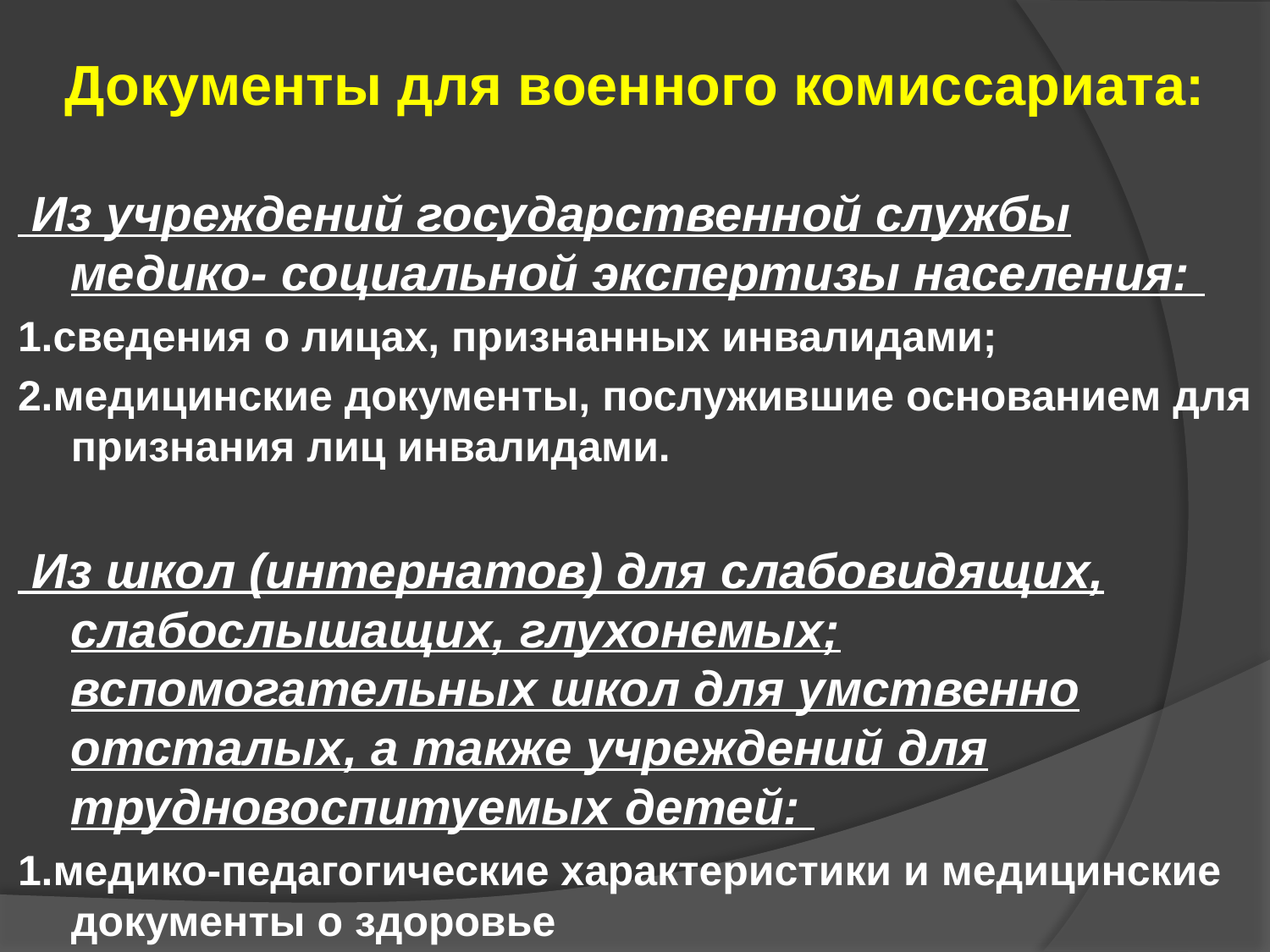

# Документы для военного комиссариата:
 Из учреждений государственной службы медико- социальной экспертизы населения:
1.сведения о лицах, признанных инвалидами;
2.медицинские документы, послужившие основанием для признания лиц инвалидами.

 Из школ (интернатов) для слабовидящих, слабослышащих, глухонемых; вспомогательных школ для умственно отсталых, а также учреждений для трудновоспитуемых детей:
1.медико-педагогические характеристики и медицинские документы о здоровье